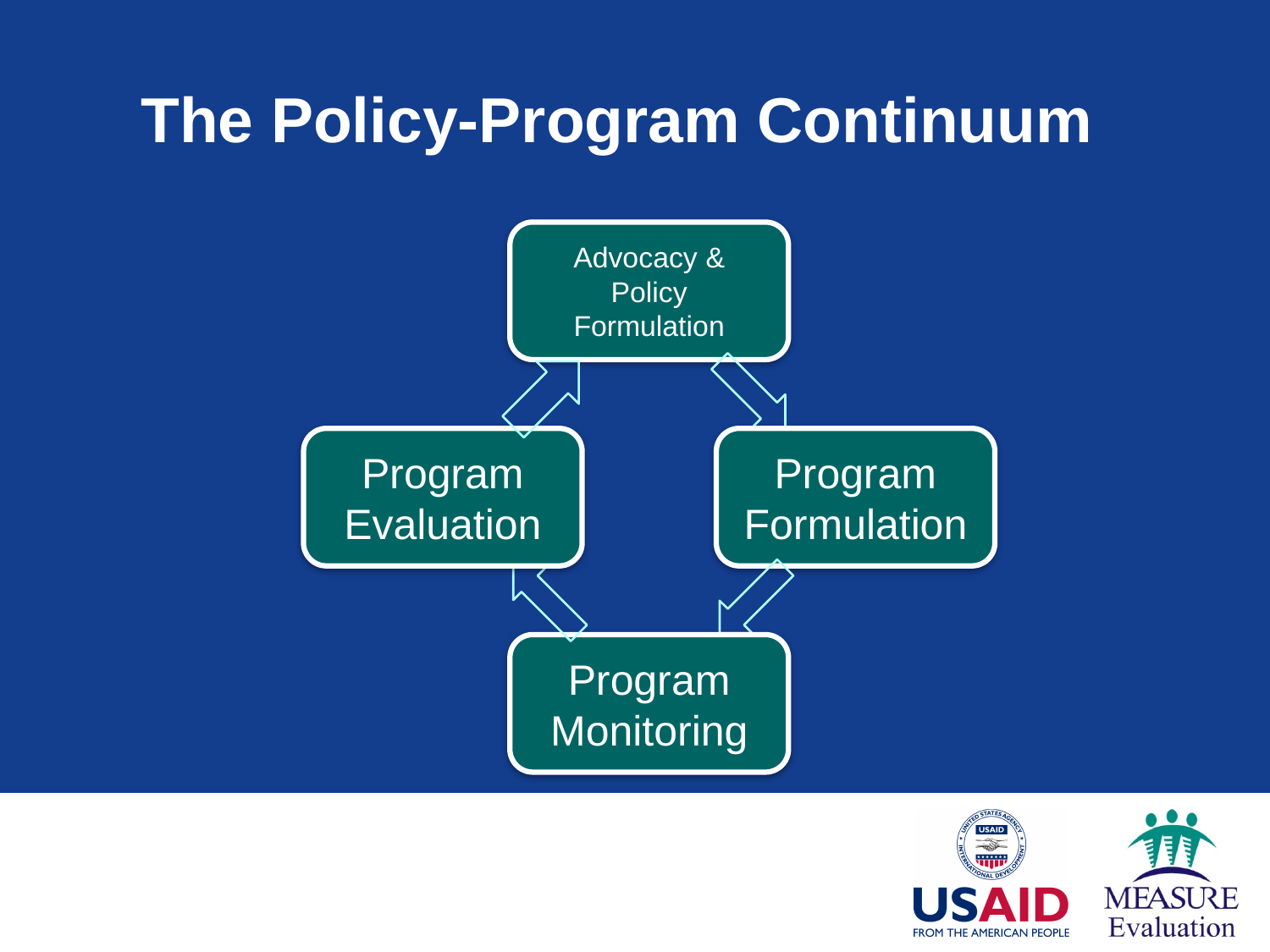

# The Policy-Program Continuum
Advocacy & Policy Formulation
Program Formulation
Program Monitoring
Program Evaluation